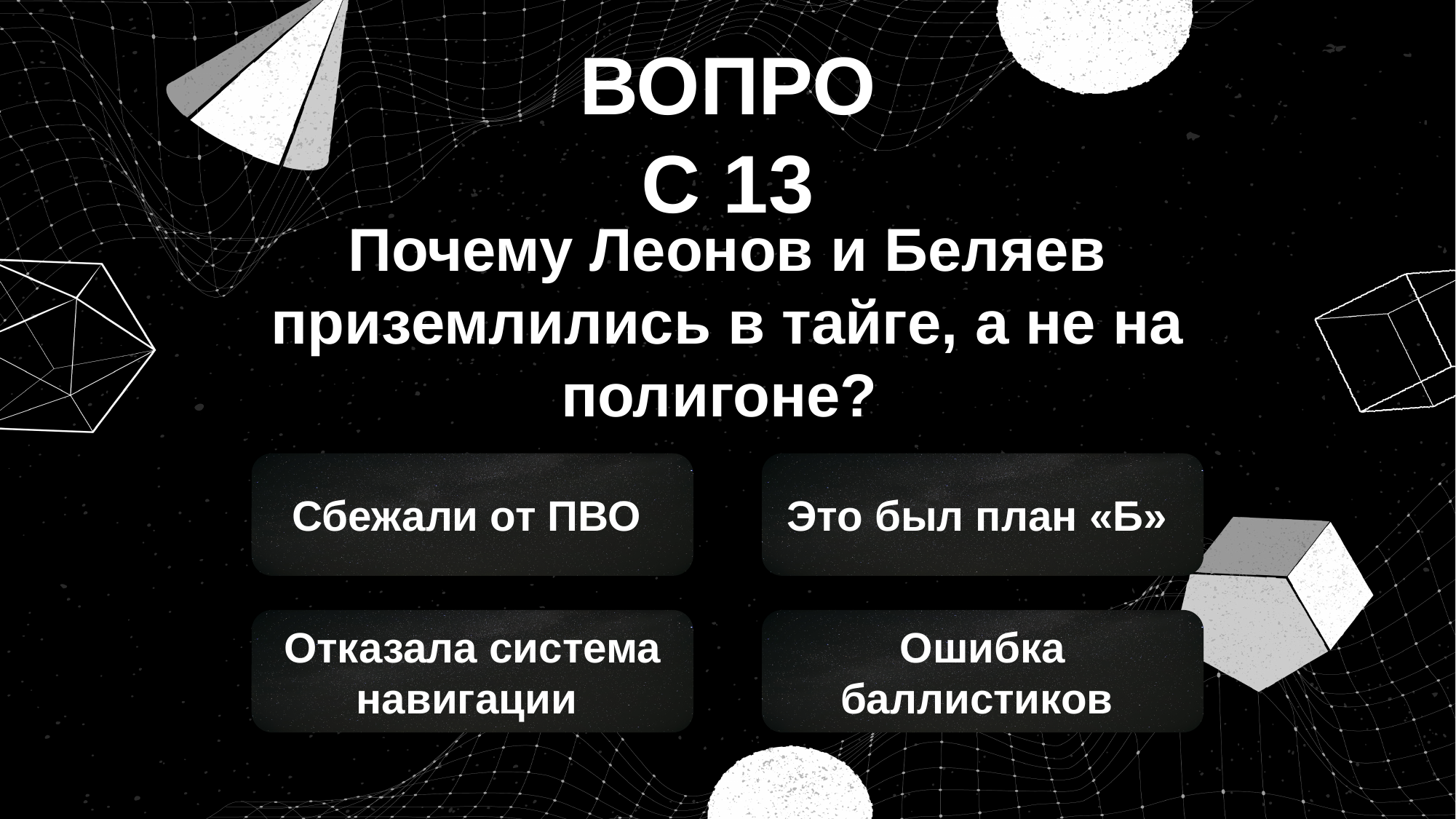

ВОПРОС 13
Почему Леонов и Беляев приземлились в тайге, а не на полигоне?
Сбежали от ПВО
Это был план «Б»
Отказала система навигации
Ошибка баллистиков